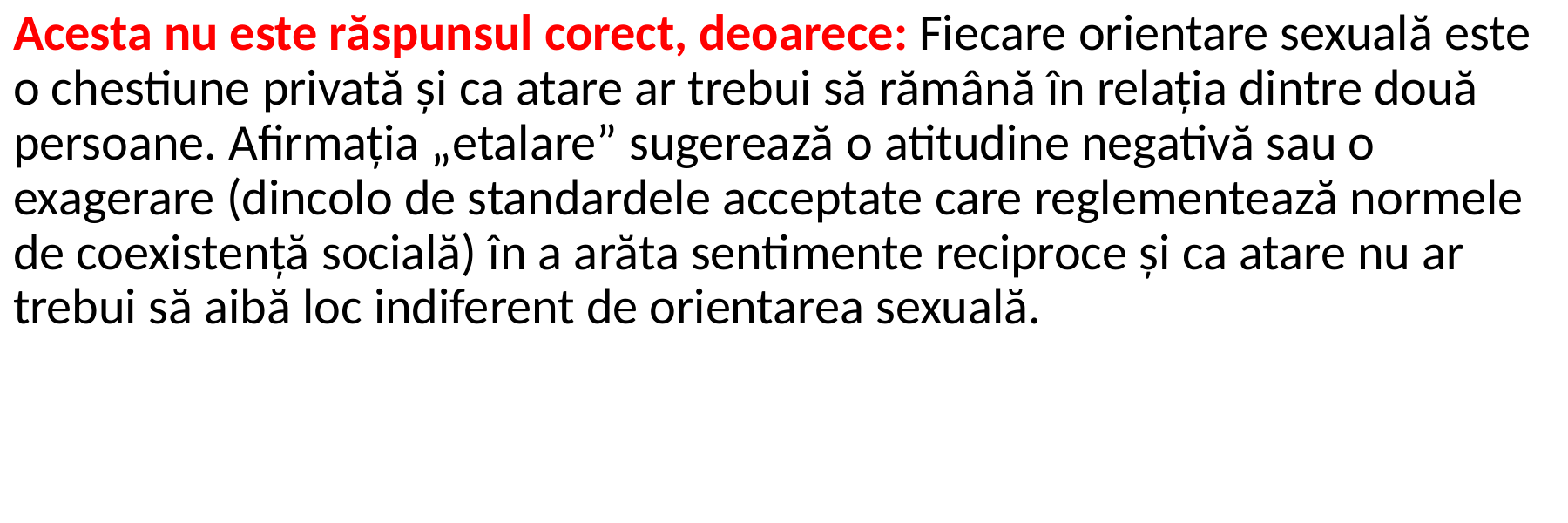

Acesta nu este răspunsul corect, deoarece: Fiecare orientare sexuală este o chestiune privată și ca atare ar trebui să rămână în relația dintre două persoane. Afirmația „etalare” sugerează o atitudine negativă sau o exagerare (dincolo de standardele acceptate care reglementează normele de coexistență socială) în a arăta sentimente reciproce și ca atare nu ar trebui să aibă loc indiferent de orientarea sexuală.